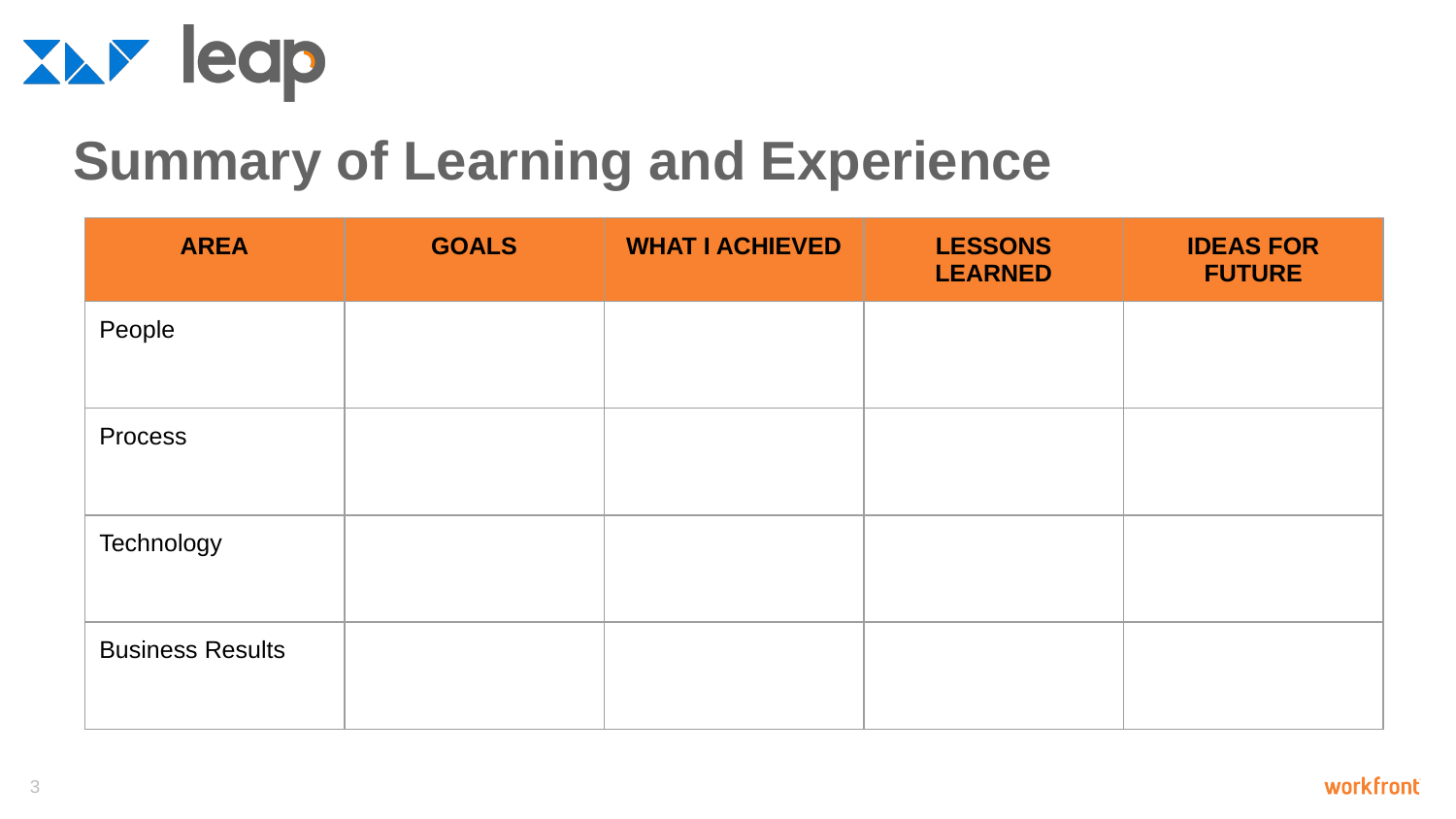

Summary of Learning and Experience
| AREA | GOALS | WHAT I ACHIEVED | LESSONS LEARNED | IDEAS FOR FUTURE |
| --- | --- | --- | --- | --- |
| People |  |  |  |  |
| Process |  |  |  |  |
| Technology |  |  |  |  |
| Business Results |  |  |  |  |